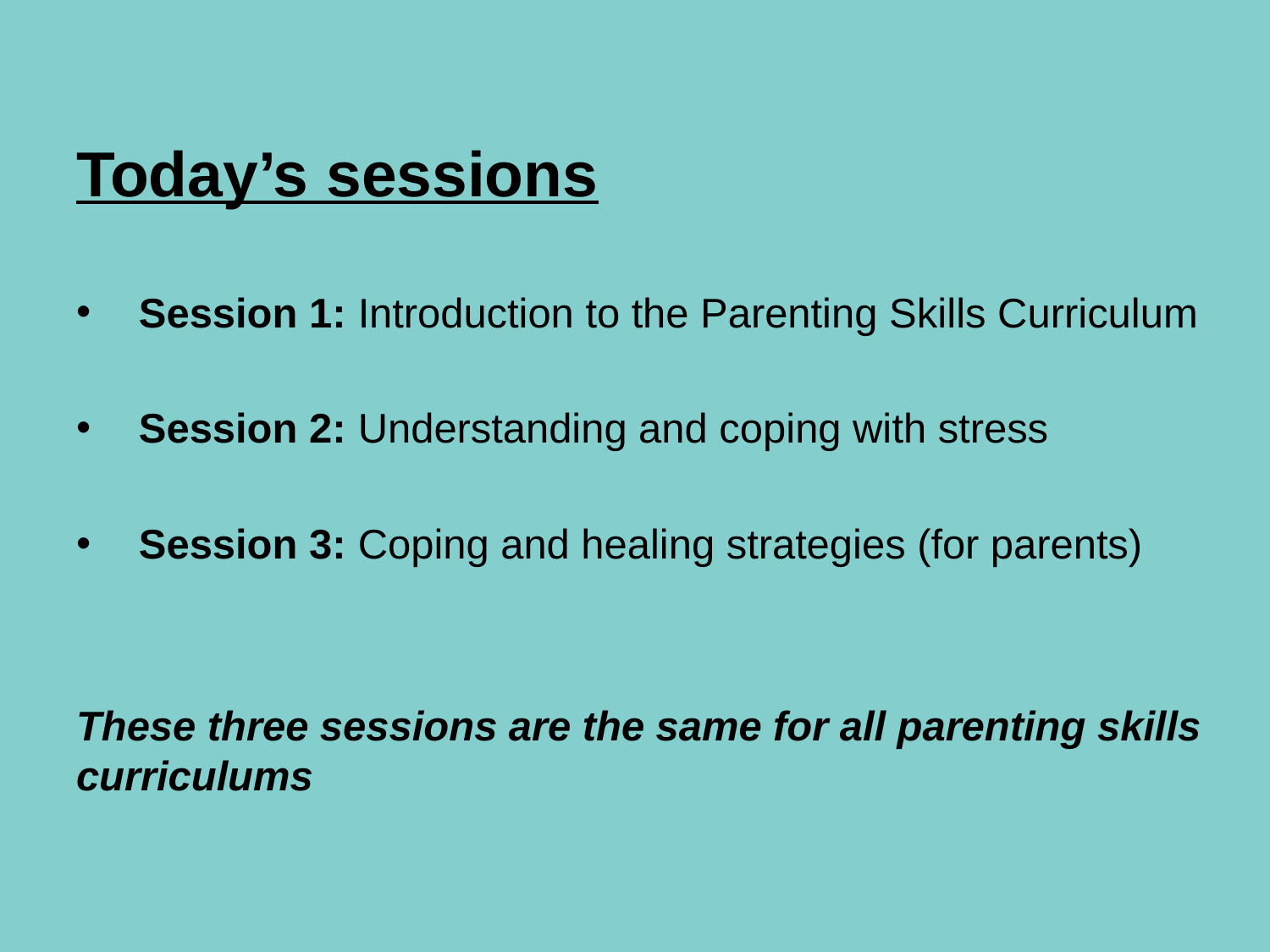

# Today’s sessions

Session 1: Introduction to the Parenting Skills Curriculum

Session 2: Understanding and coping with stress

Session 3: Coping and healing strategies (for parents)

These three sessions are the same for all parenting skills curriculums